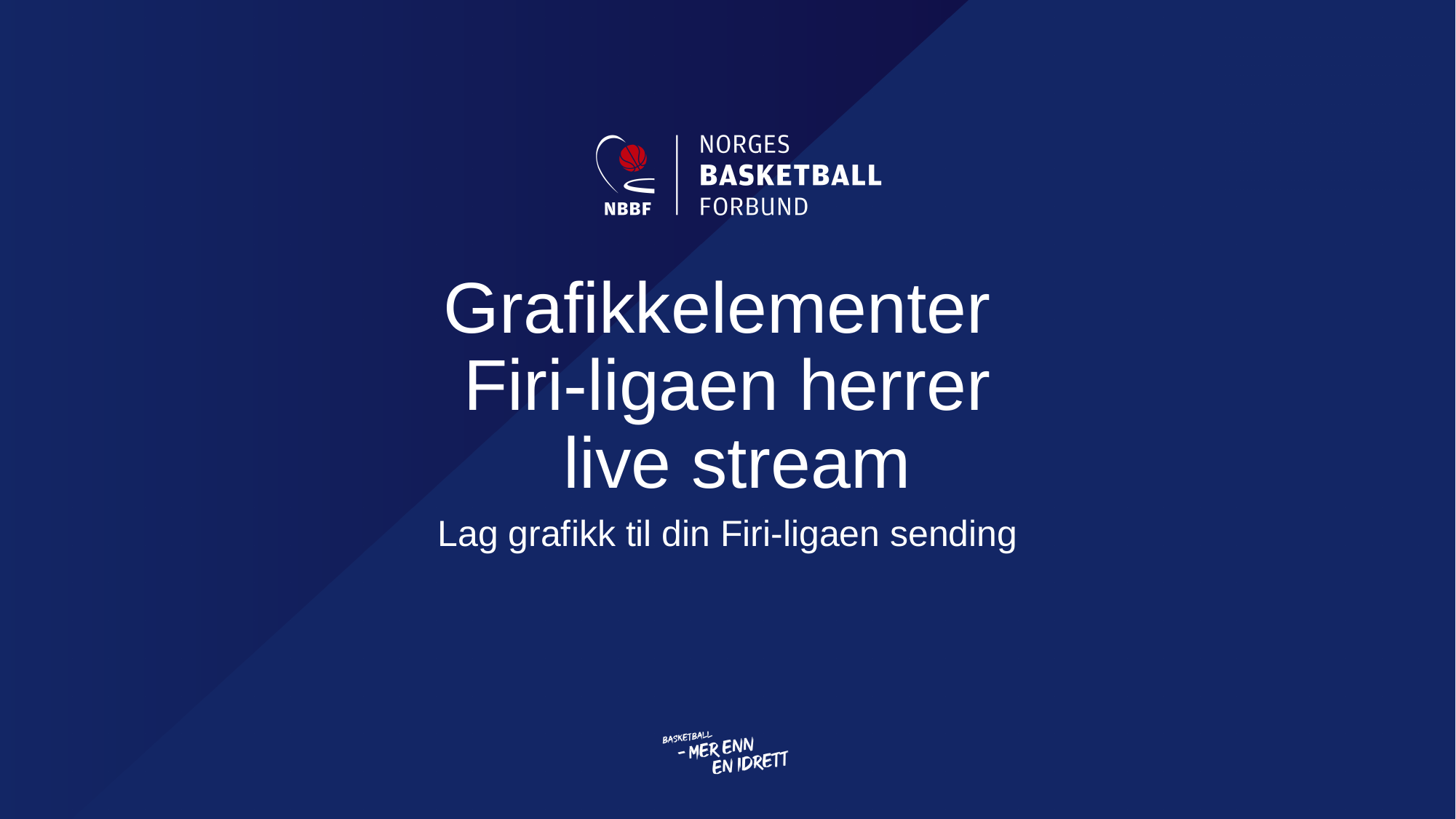

# Grafikkelementer Firi-ligaen herrer live stream
Lag grafikk til din Firi-ligaen sending